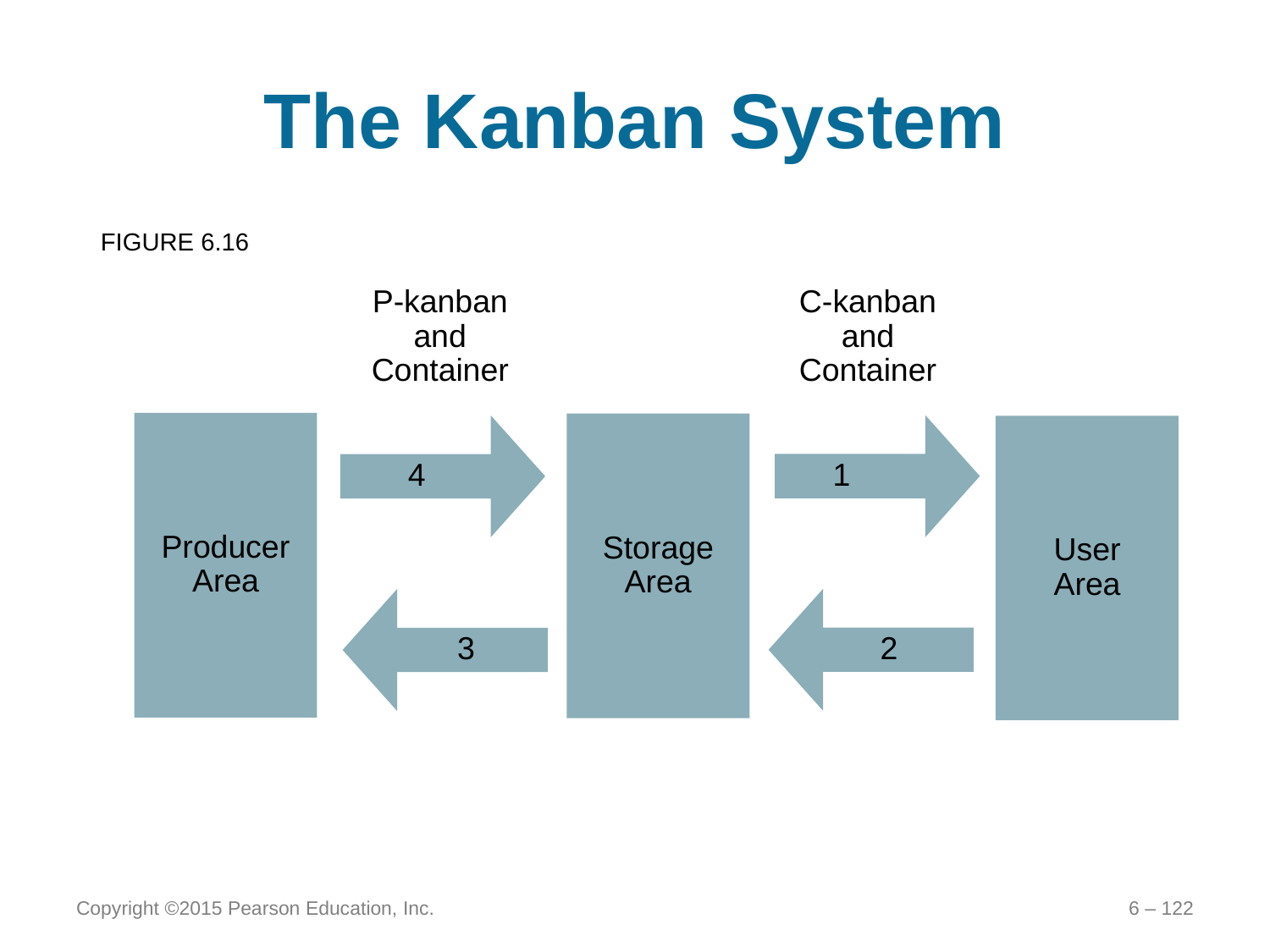

# The Kanban System
FIGURE 6.16
P-kanban and Container
C-kanban and Container

Producer Area

Storage Area

User Area

1

4

2

3
Copyright ©2015 Pearson Education, Inc.
6 – 122